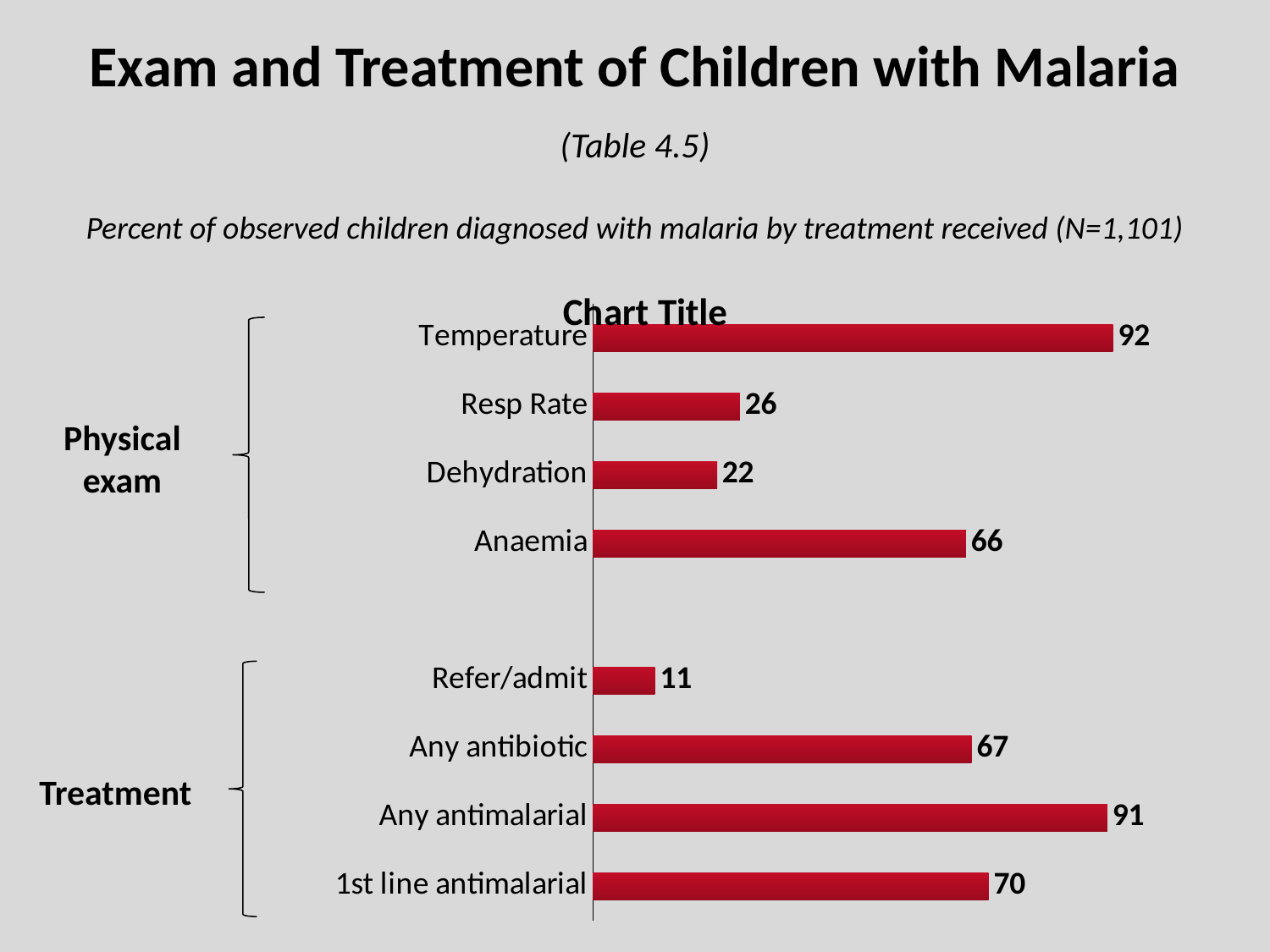

# Exam and Treatment of Children with Malaria
(Table 4.5)
Percent of observed children diagnosed with malaria by treatment received (N=1,101)

### Chart:

| Category |  |
|---|---|
| 1st line antimalarial | 70.0 |
| Any antimalarial | 91.0 |
| Any antibiotic | 67.0 |
| Refer/admit | 11.0 |
|  | None |
| Anaemia | 66.0 |
| Dehydration | 22.0 |
| Resp Rate | 26.0 |
| Temperature | 92.0 |
Physical exam

Treatment